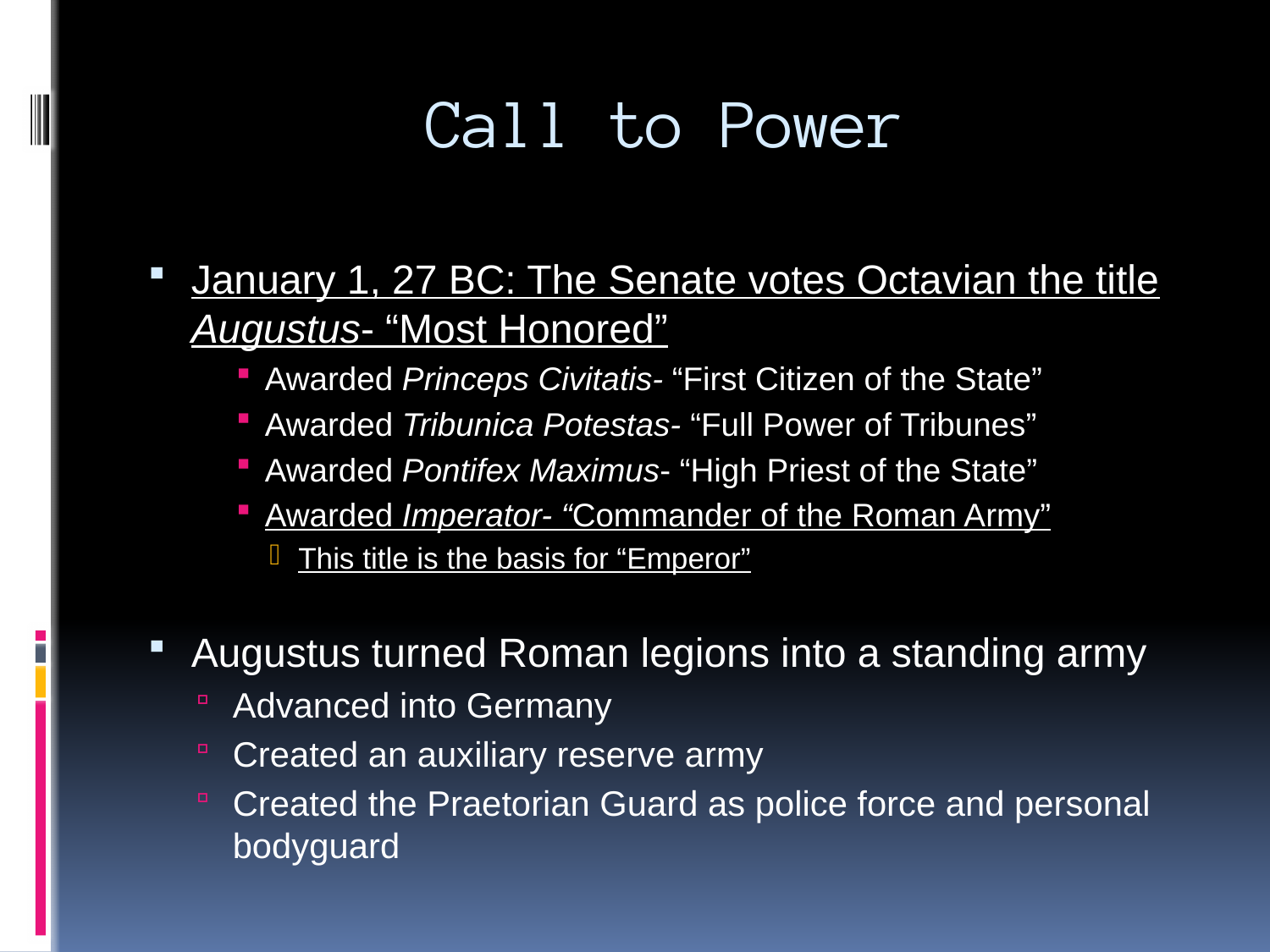

# Call to Power
January 1, 27 BC: The Senate votes Octavian the title Augustus- “Most Honored”
Awarded Princeps Civitatis- “First Citizen of the State”
Awarded Tribunica Potestas- “Full Power of Tribunes”
Awarded Pontifex Maximus- “High Priest of the State”
Awarded Imperator- “Commander of the Roman Army”
This title is the basis for “Emperor”

Augustus turned Roman legions into a standing army
Advanced into Germany
Created an auxiliary reserve army
Created the Praetorian Guard as police force and personal bodyguard